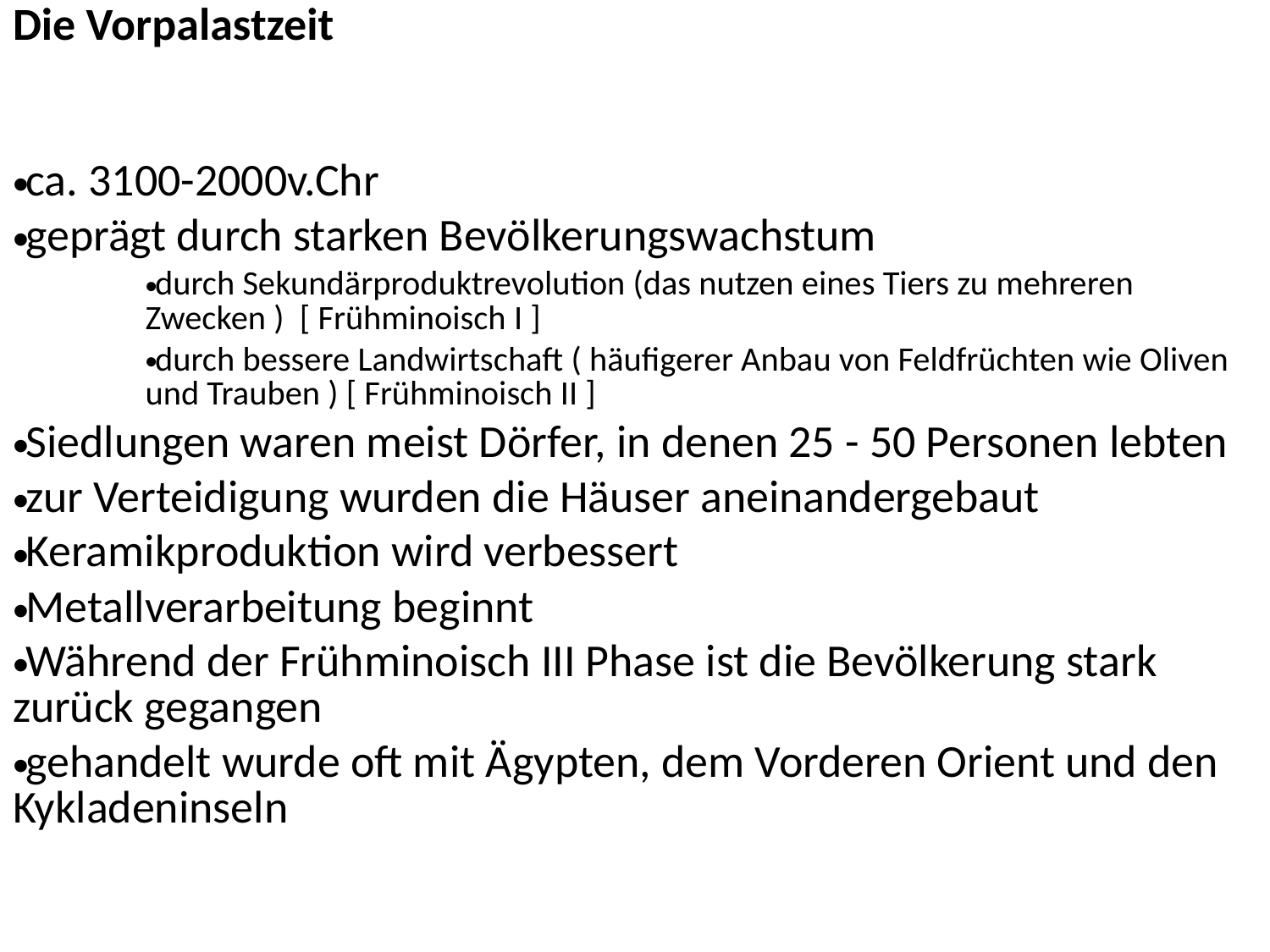

Die Vorpalastzeit

ca. 3100-2000v.Chr
geprägt durch starken Bevölkerungswachstum
durch Sekundärproduktrevolution (das nutzen eines Tiers zu mehreren Zwecken )  [ Frühminoisch I ]
durch bessere Landwirtschaft ( häufigerer Anbau von Feldfrüchten wie Oliven und Trauben ) [ Frühminoisch II ]
Siedlungen waren meist Dörfer, in denen 25 - 50 Personen lebten
zur Verteidigung wurden die Häuser aneinandergebaut
Keramikproduktion wird verbessert
Metallverarbeitung beginnt
Während der Frühminoisch III Phase ist die Bevölkerung stark zurück gegangen
gehandelt wurde oft mit Ägypten, dem Vorderen Orient und den Kykladeninseln